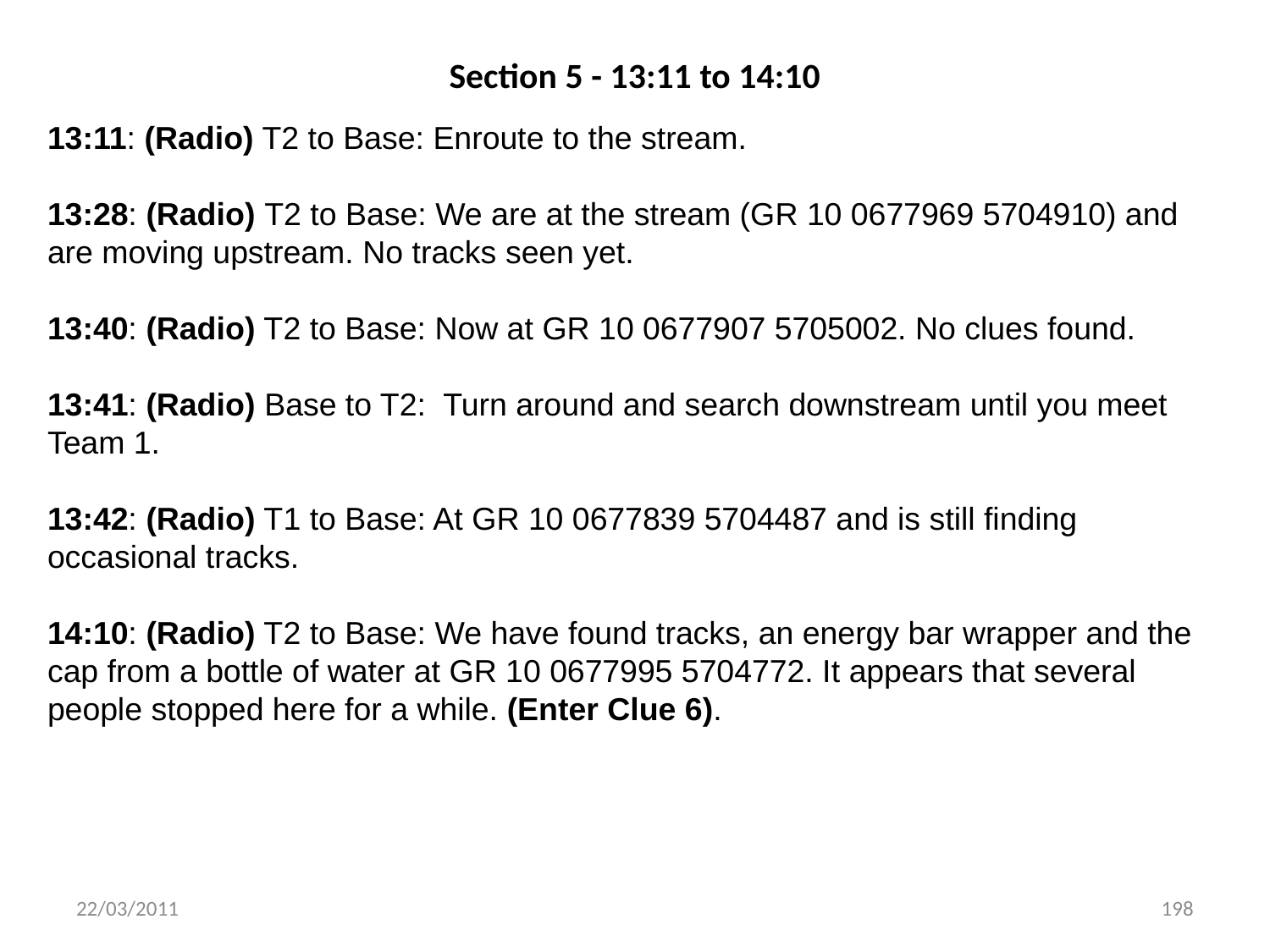

# Section 5 - 13:11 to 14:10
13:11: (Radio) T2 to Base: Enroute to the stream.

13:28: (Radio) T2 to Base: We are at the stream (GR 10 0677969 5704910) and are moving upstream. No tracks seen yet.

13:40: (Radio) T2 to Base: Now at GR 10 0677907 5705002. No clues found.

13:41: (Radio) Base to T2:  Turn around and search downstream until you meet Team 1.

13:42: (Radio) T1 to Base: At GR 10 0677839 5704487 and is still finding occasional tracks.

14:10: (Radio) T2 to Base: We have found tracks, an energy bar wrapper and the cap from a bottle of water at GR 10 0677995 5704772. It appears that several people stopped here for a while. (Enter Clue 6).
22/03/2011
198